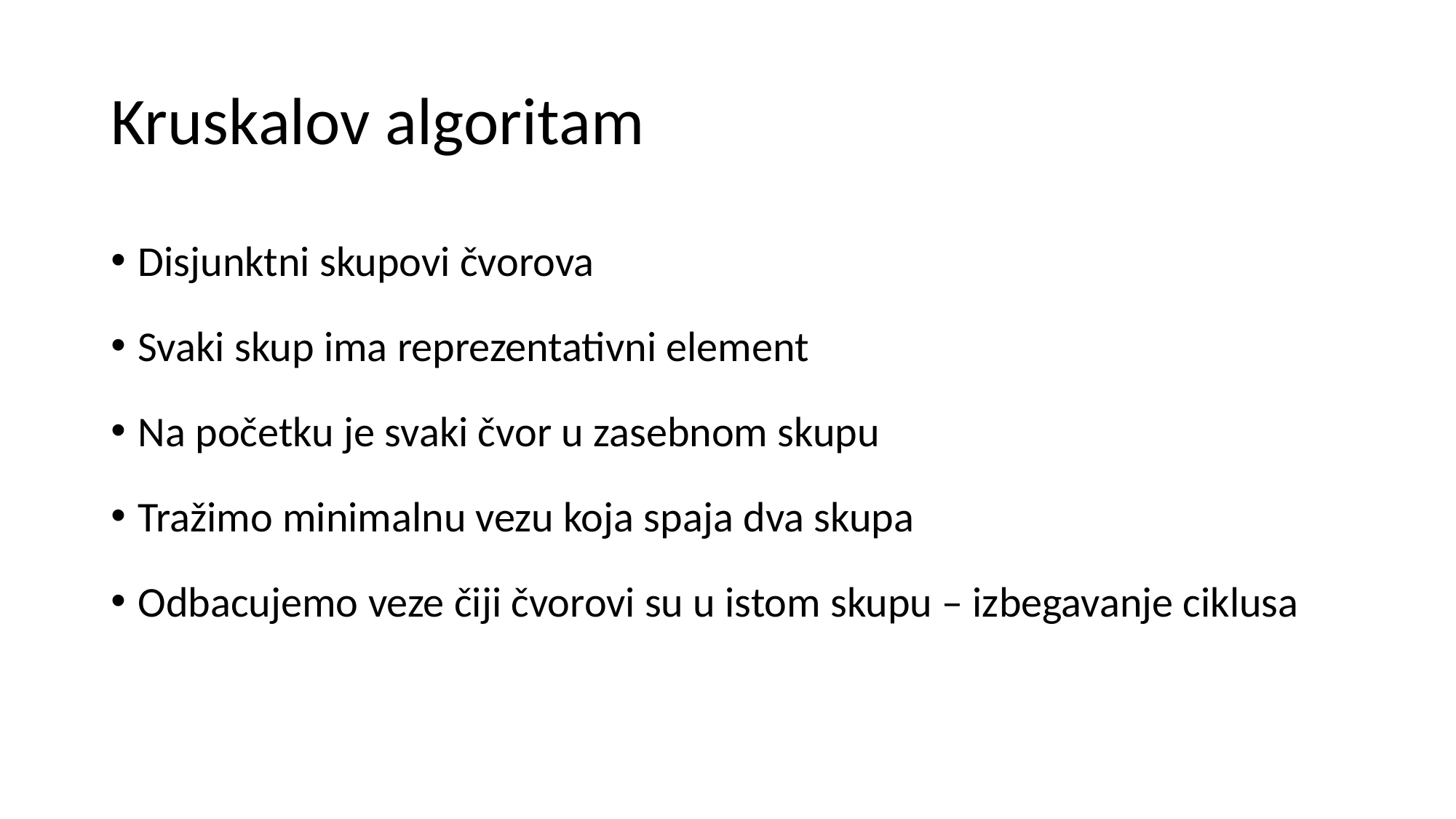

# Kruskalov algoritam
Disjunktni skupovi čvorova
Svaki skup ima reprezentativni element
Na početku je svaki čvor u zasebnom skupu
Tražimo minimalnu vezu koja spaja dva skupa
Odbacujemo veze čiji čvorovi su u istom skupu – izbegavanje ciklusa